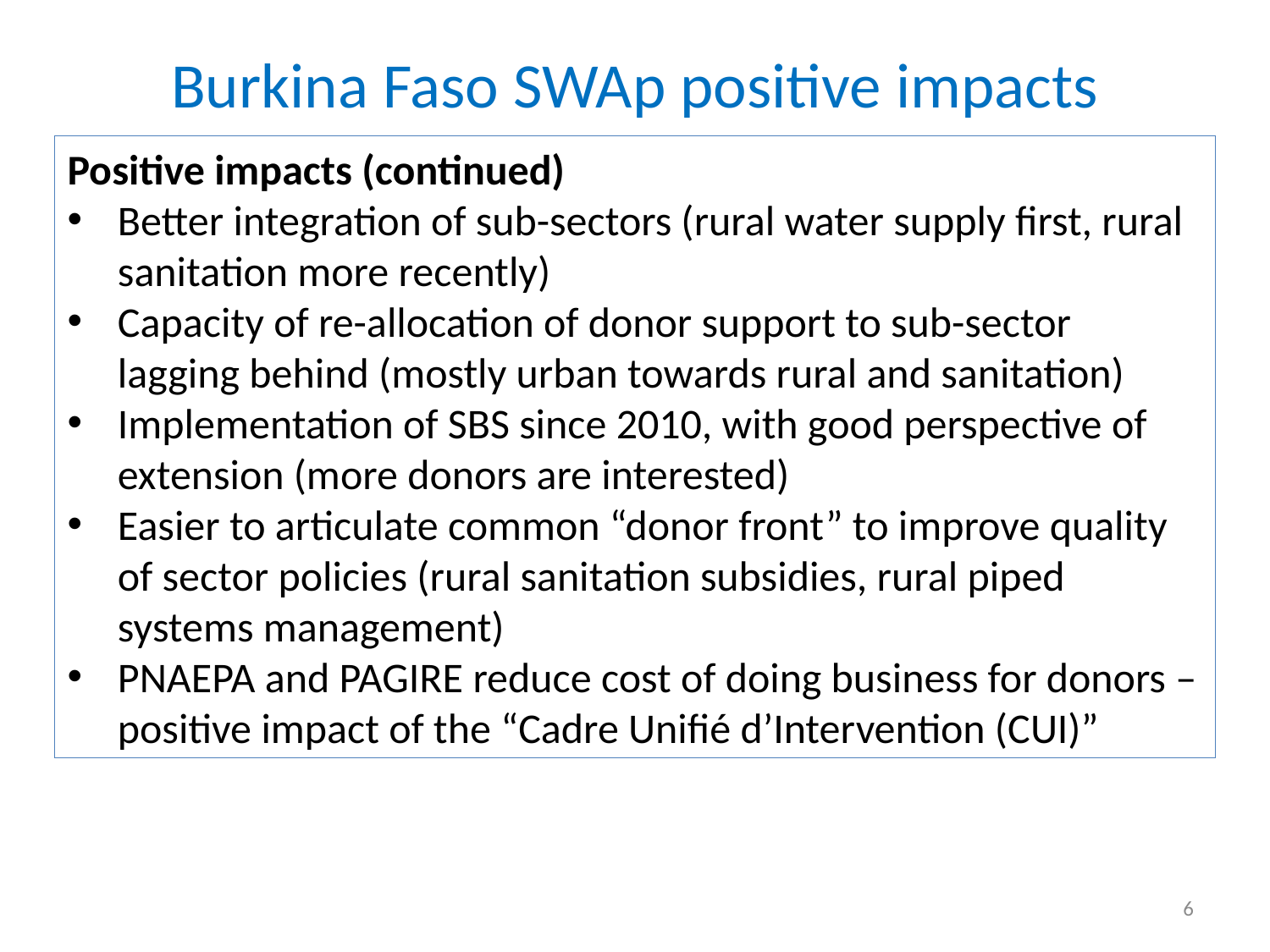

Burkina Faso SWAp positive impacts
Positive impacts (continued)
Better integration of sub-sectors (rural water supply first, rural sanitation more recently)
Capacity of re-allocation of donor support to sub-sector lagging behind (mostly urban towards rural and sanitation)
Implementation of SBS since 2010, with good perspective of extension (more donors are interested)
Easier to articulate common “donor front” to improve quality of sector policies (rural sanitation subsidies, rural piped systems management)
PNAEPA and PAGIRE reduce cost of doing business for donors – positive impact of the “Cadre Unifié d’Intervention (CUI)”
6